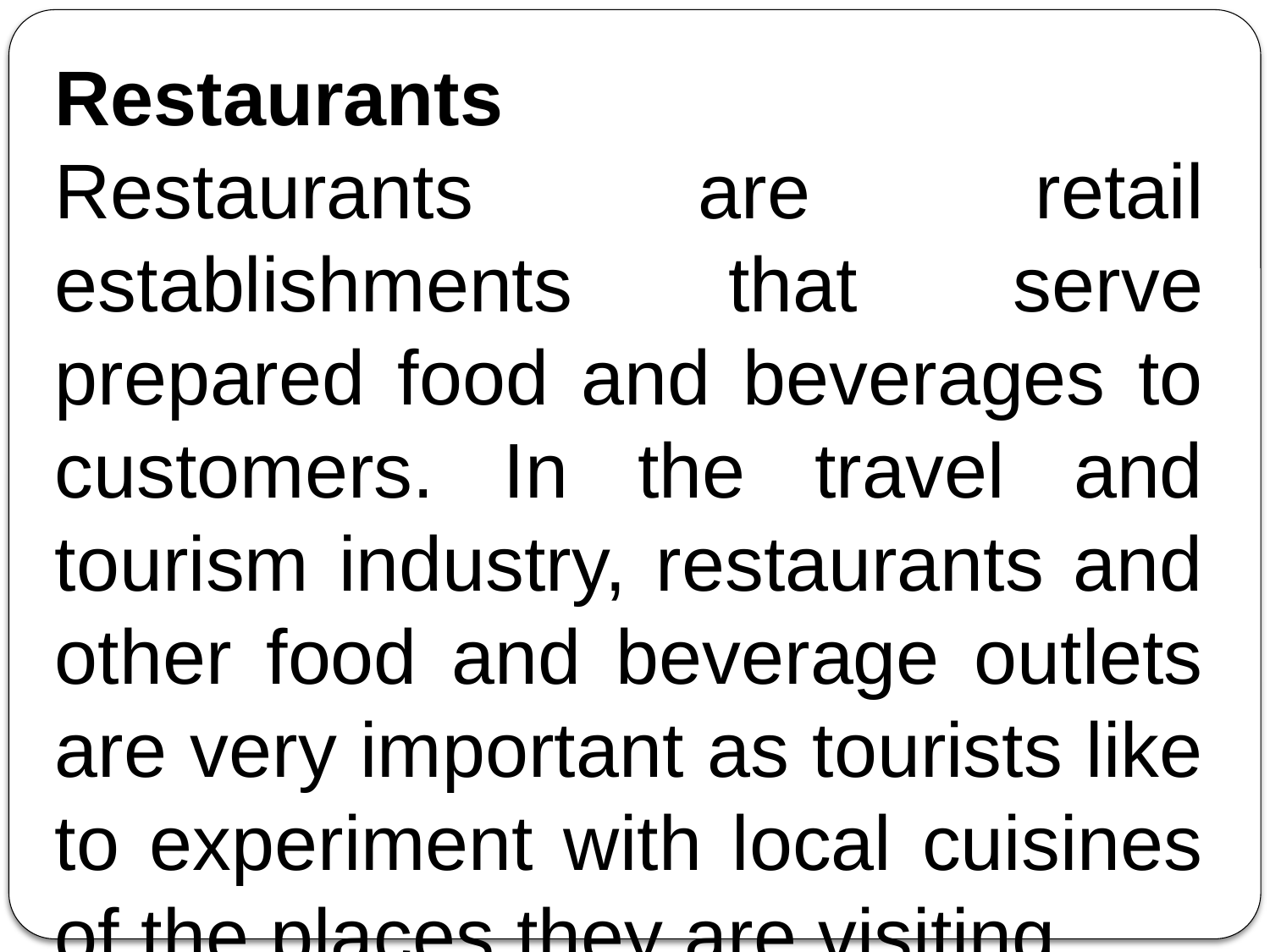

Restaurants
Restaurants are retail establishments that serve prepared food and beverages to customers. In the travel and tourism industry, restaurants and other food and beverage outlets are very important as tourists like to experiment with local cuisines of the places they are visiting.